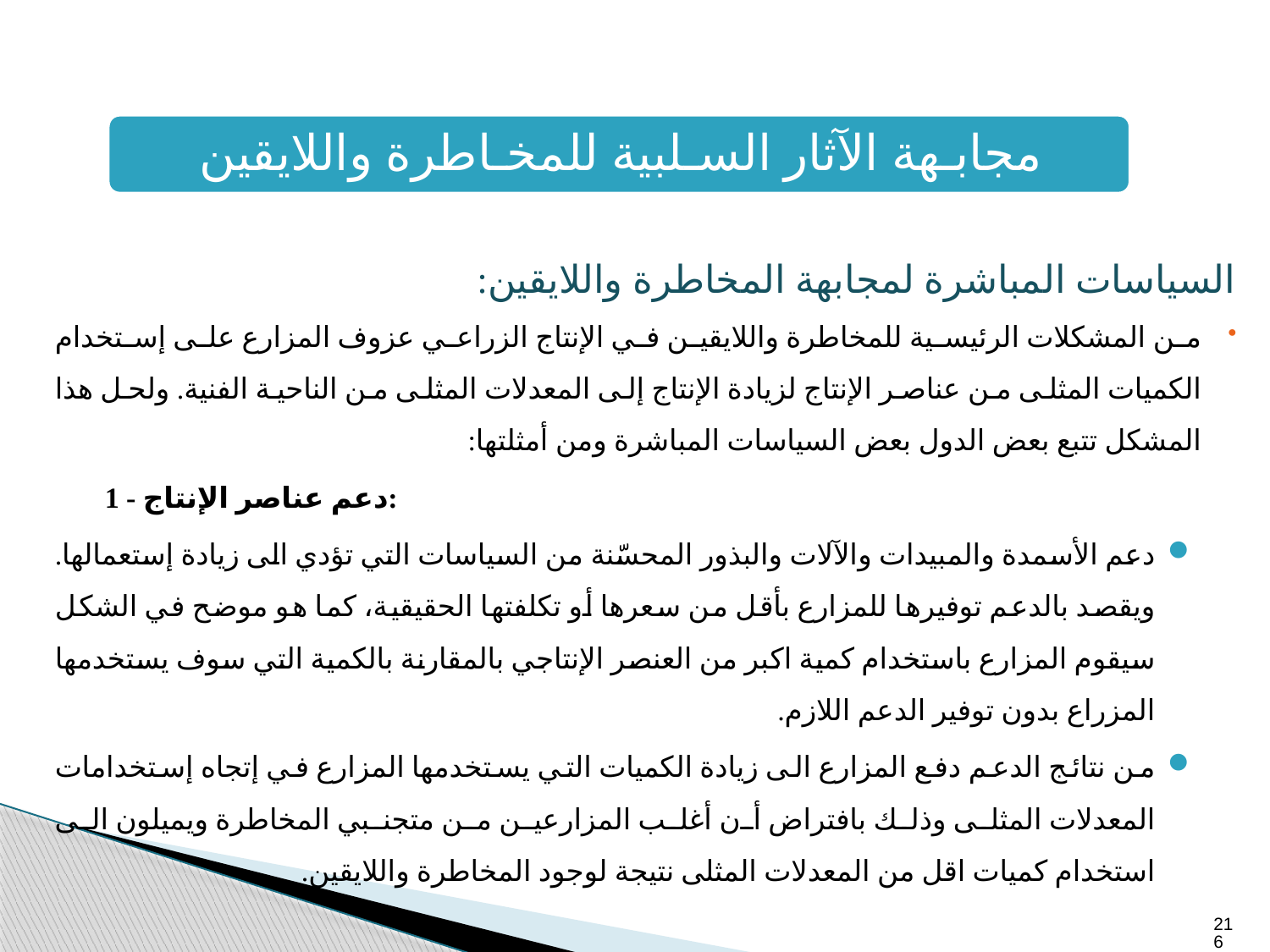

مجابـهة الآثار السـلبية للمخـاطرة واللايقين

السياسات المباشرة لمجابهة المخاطرة واللايقين:
من المشكلات الرئيسية للمخاطرة واللايقين في الإنتاج الزراعي عزوف المزارع على إستخدام الكميات المثلى من عناصر الإنتاج لزيادة الإنتاج إلى المعدلات المثلى من الناحية الفنية. ولحل هذا المشكل تتبع بعض الدول بعض السياسات المباشرة ومن أمثلتها:
1 - دعم عناصر الإنتاج:
دعم الأسمدة والمبيدات والآلات والبذور المحسّنة من السياسات التي تؤدي الى زيادة إستعمالها. ويقصد بالدعم توفيرها للمزارع بأقل من سعرها أو تكلفتها الحقيقية، كما هو موضح في الشكل سيقوم المزارع باستخدام كمية اكبر من العنصر الإنتاجي بالمقارنة بالكمية التي سوف يستخدمها المزراع بدون توفير الدعم اللازم.
من نتائج الدعم دفع المزارع الى زيادة الكميات التي يستخدمها المزارع في إتجاه إستخدامات المعدلات المثلى وذلك بافتراض أن أغلب المزارعين من متجنبي المخاطرة ويميلون الى استخدام كميات اقل من المعدلات المثلى نتيجة لوجود المخاطرة واللايقين.

216